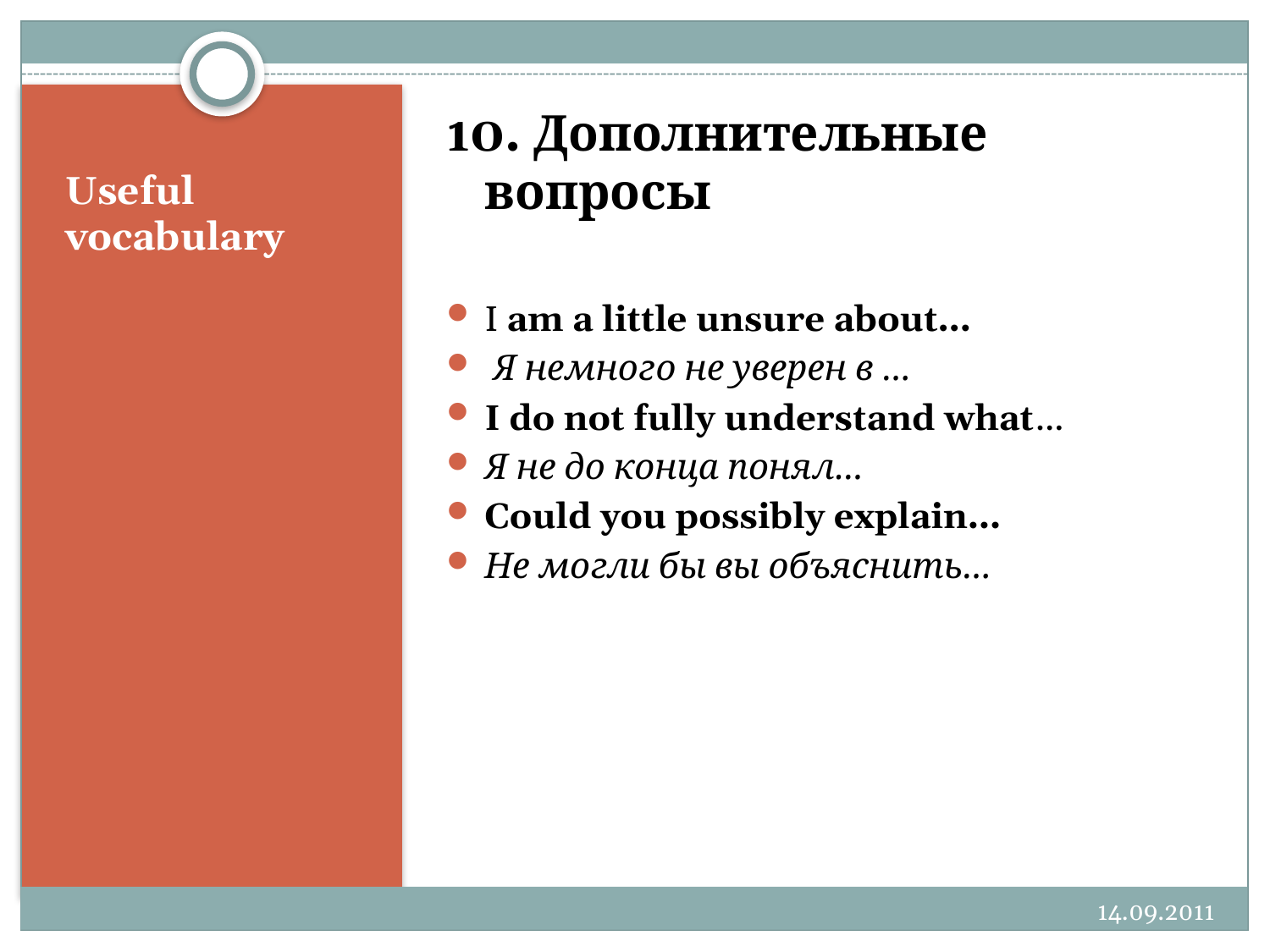

10. Дополнительные вопросы

I am a little unsure about…
 Я немного не уверен в …
I do not fully understand what…
Я не до конца понял…
Could you possibly explain…
Не могли бы вы объяснить…

# Useful vocabulary
14.09.2011